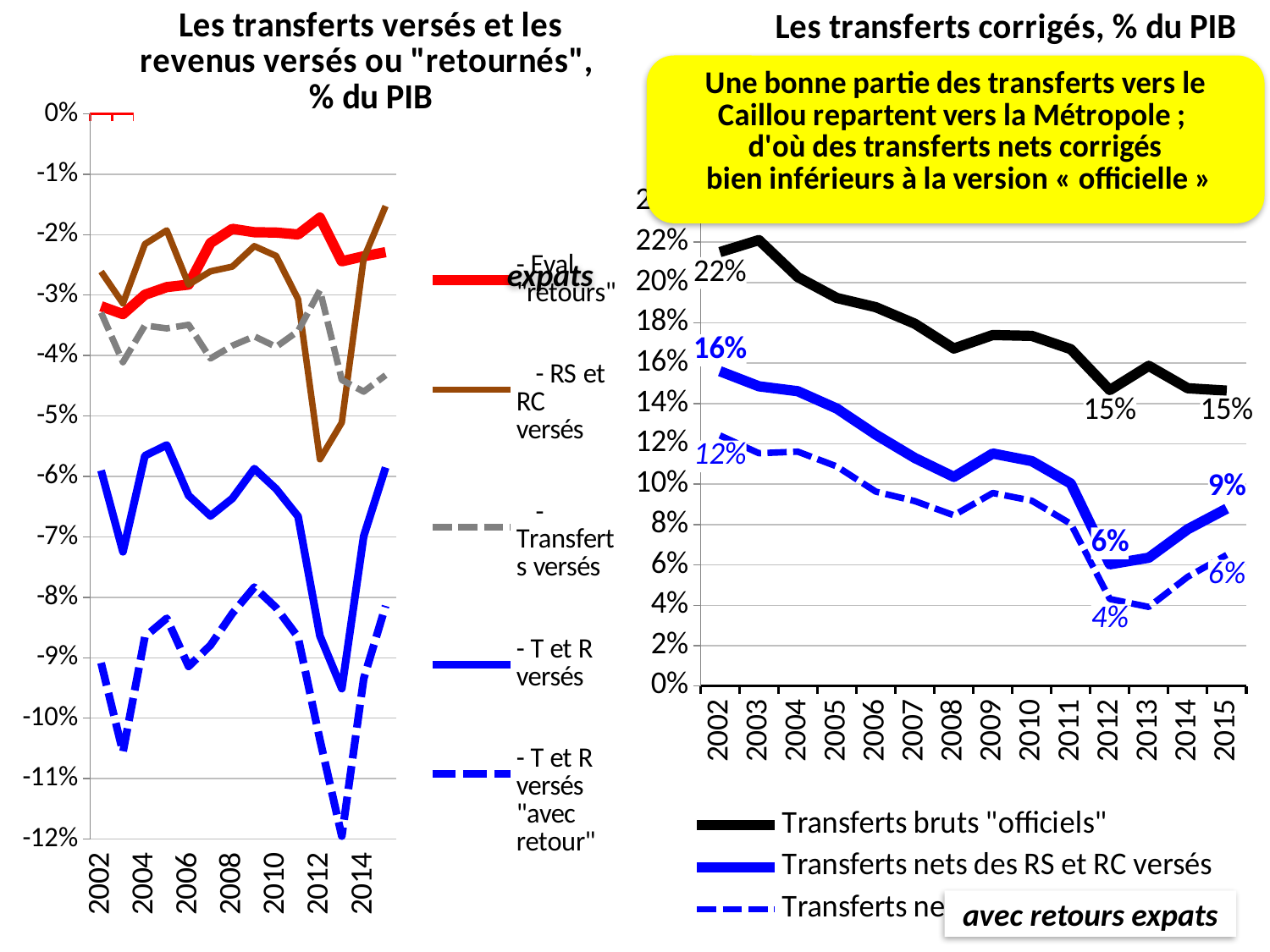

### Chart: Les transferts versés et les revenus versés ou "retournés",
% du PIB

| Category | - Eval. "retours"  |    - RS et RC versés |    - Transferts versés  | - T et R versés | - T et R versés "avec retour" |
|---|---|---|---|---|---|
| 2002.0 | -0.0318401094153561 | -0.0261047930660568 | -0.0329097914328842 | -0.0590145844989409 | -0.090854693914297 |
| 2003.0 | -0.0331499751168871 | -0.0313773624721622 | -0.0411020143119478 | -0.0724793767841099 | -0.105629351900997 |
| 2004.0 | -0.0299363301637989 | -0.0215603288317332 | -0.0350210708036024 | -0.0565813996353356 | -0.0865177297991344 |
| 2005.0 | -0.0286752734144436 | -0.0192917101511766 | -0.0355066489308548 | -0.0547983590820314 | -0.083473632496475 |
| 2006.0 | -0.0282641600073944 | -0.0282585896171683 | -0.03490963554717 | -0.0631682251643383 | -0.0914323851717327 |
| 2007.0 | -0.0213830924214877 | -0.0260667685993552 | -0.0404796261939091 | -0.0665463947932643 | -0.087929487214752 |
| 2008.0 | -0.0190326862615349 | -0.0252872132633301 | -0.0383605202233628 | -0.0636477334866929 | -0.0826804197482278 |
| 2009.0 | -0.0196000241269257 | -0.0218971143332021 | -0.0368214045491275 | -0.0587185188823295 | -0.0783185430092553 |
| 2010.0 | -0.0196450991318827 | -0.0235123503622191 | -0.0385650886580772 | -0.0620774390202963 | -0.081722538152179 |
| 2011.0 | -0.0199704279484755 | -0.0306555955359568 | -0.0359586339278194 | -0.0666142294637762 | -0.0865846574122517 |
| 2012.0 | -0.0171807946211417 | -0.0571653942586697 | -0.0292081020931346 | -0.0863734963518044 | -0.103554290972946 |
| 2013.0 | -0.0244122682018716 | -0.0510778023463093 | -0.044023607963301 | -0.0951014103096103 | -0.119513678511482 |
| 2014.0 | -0.0235760274369416 | -0.0239267633169891 | -0.045968321278723 | -0.0698950845957121 | -0.0934711120326537 |
| 2015.0 | -0.022899448362758 | -0.015274441554982 | -0.043247921907903 | -0.058522363462885 | -0.081421811825643 |

### Chart: Les transferts corrigés, % du PIB

| Category | Transferts bruts "officiels" | Transferts nets des RS et RC versés | Transferts nets "avec retrour" |
|---|---|---|---|
| 2002.0 | 0.215051603906862 | 0.156037019407921 | 0.124196909992565 |
| 2003.0 | 0.221018666650639 | 0.148539289866529 | 0.115389314749642 |
| 2004.0 | 0.202663234072168 | 0.146081834436833 | 0.116145504273034 |
| 2005.0 | 0.192298210718648 | 0.137499851636617 | 0.108824578222173 |
| 2006.0 | 0.187750002571783 | 0.124581777407445 | 0.0963176174000506 |
| 2007.0 | 0.179557671497005 | 0.11301127670374 | 0.0916281842822526 |
| 2008.0 | 0.167270618733645 | 0.103622885246952 | 0.0845901989854172 |
| 2009.0 | 0.173953612188901 | 0.115235093306572 | 0.095635069179646 |
| 2010.0 | 0.173542898961348 | 0.111465459941051 | 0.0918203608091686 |
| 2011.0 | 0.16694486856888 | 0.100330639105103 | 0.0803602111566278 |
| 2012.0 | 0.146671549708426 | 0.0602980533566217 | 0.04311725873548 |
| 2013.0 | 0.158679743312166 | 0.0635783330025553 | 0.0391660648006836 |
| 2014.0 | 0.147583082026229 | 0.0776879974305171 | 0.0541119699935754 |
| 2015.0 | 0.146400130709299 | 0.0878777672464144 | 0.0649783188836564 |
expats
avec retours expats